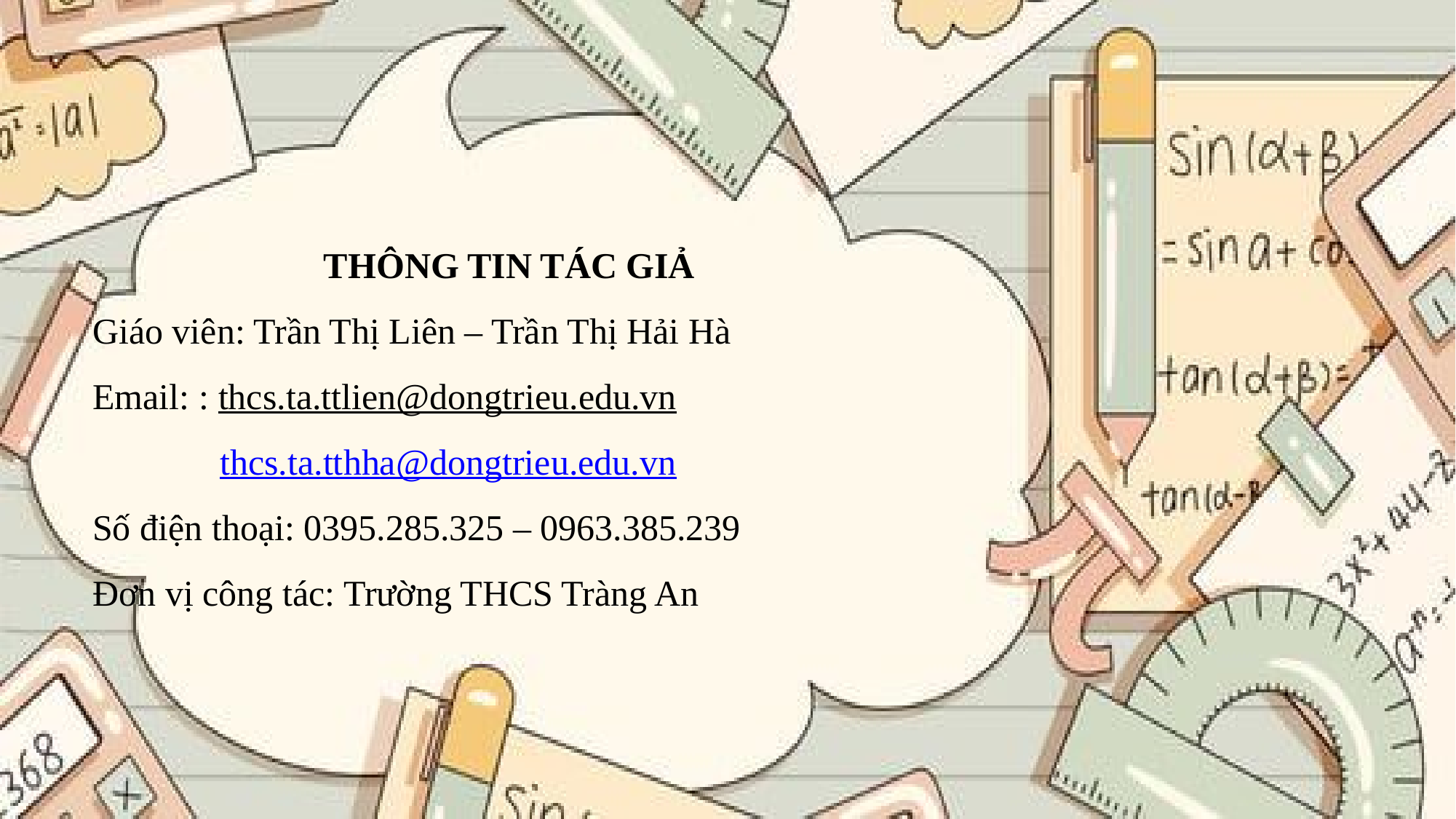

THÔNG TIN TÁC GIẢ
Giáo viên: Trần Thị Liên – Trần Thị Hải Hà
Email: : thcs.ta.ttlien@dongtrieu.edu.vn 	 	  	  thcs.ta.tthha@dongtrieu.edu.vn
Số điện thoại: 0395.285.325 – 0963.385.239
Đơn vị công tác: Trường THCS Tràng An